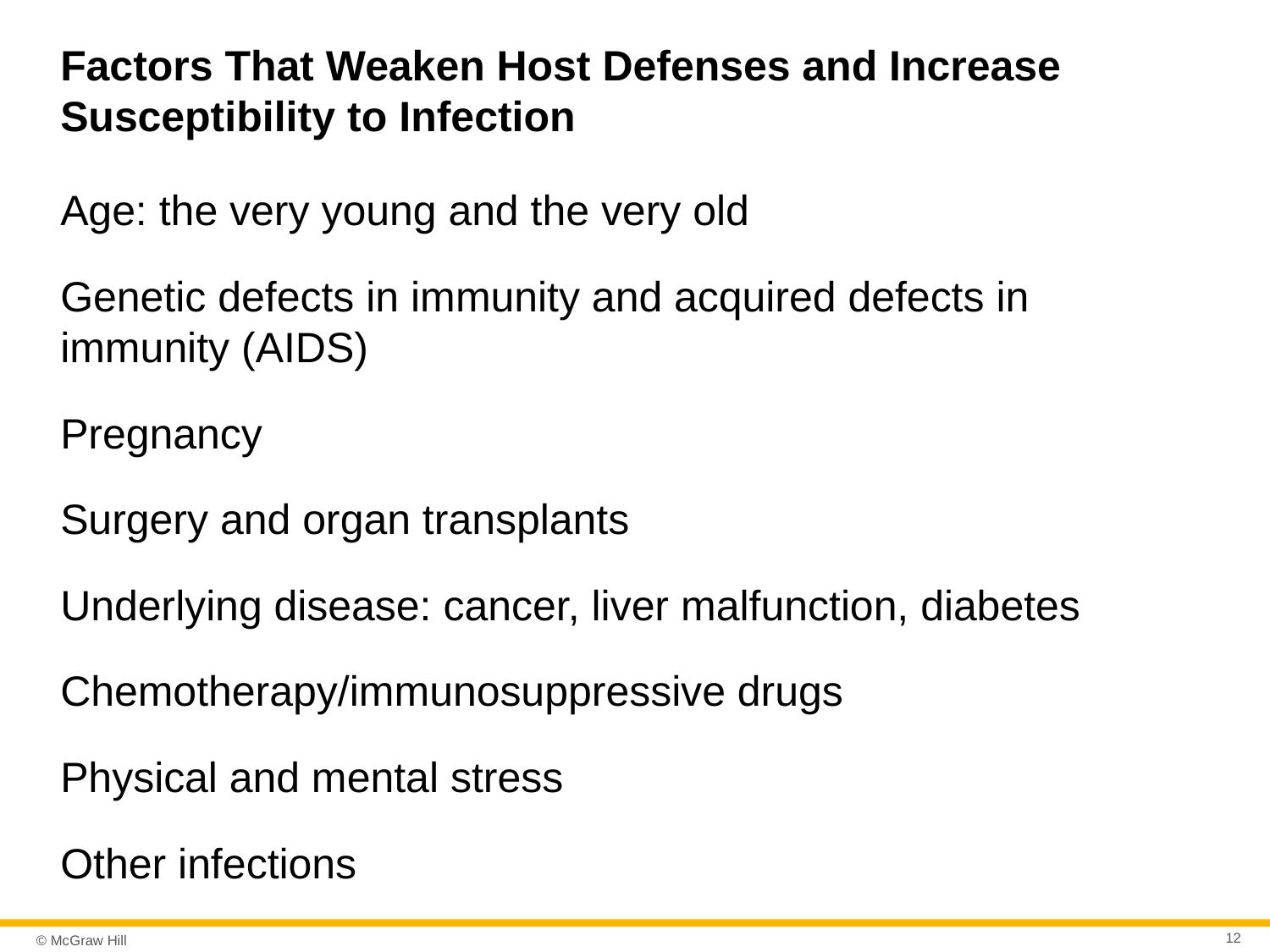

# Factors That Weaken Host Defenses and Increase Susceptibility to Infection
Age: the very young and the very old
Genetic defects in immunity and acquired defects in immunity (AIDS)
Pregnancy
Surgery and organ transplants
Underlying disease: cancer, liver malfunction, diabetes
Chemotherapy/immunosuppressive drugs
Physical and mental stress
Other infections